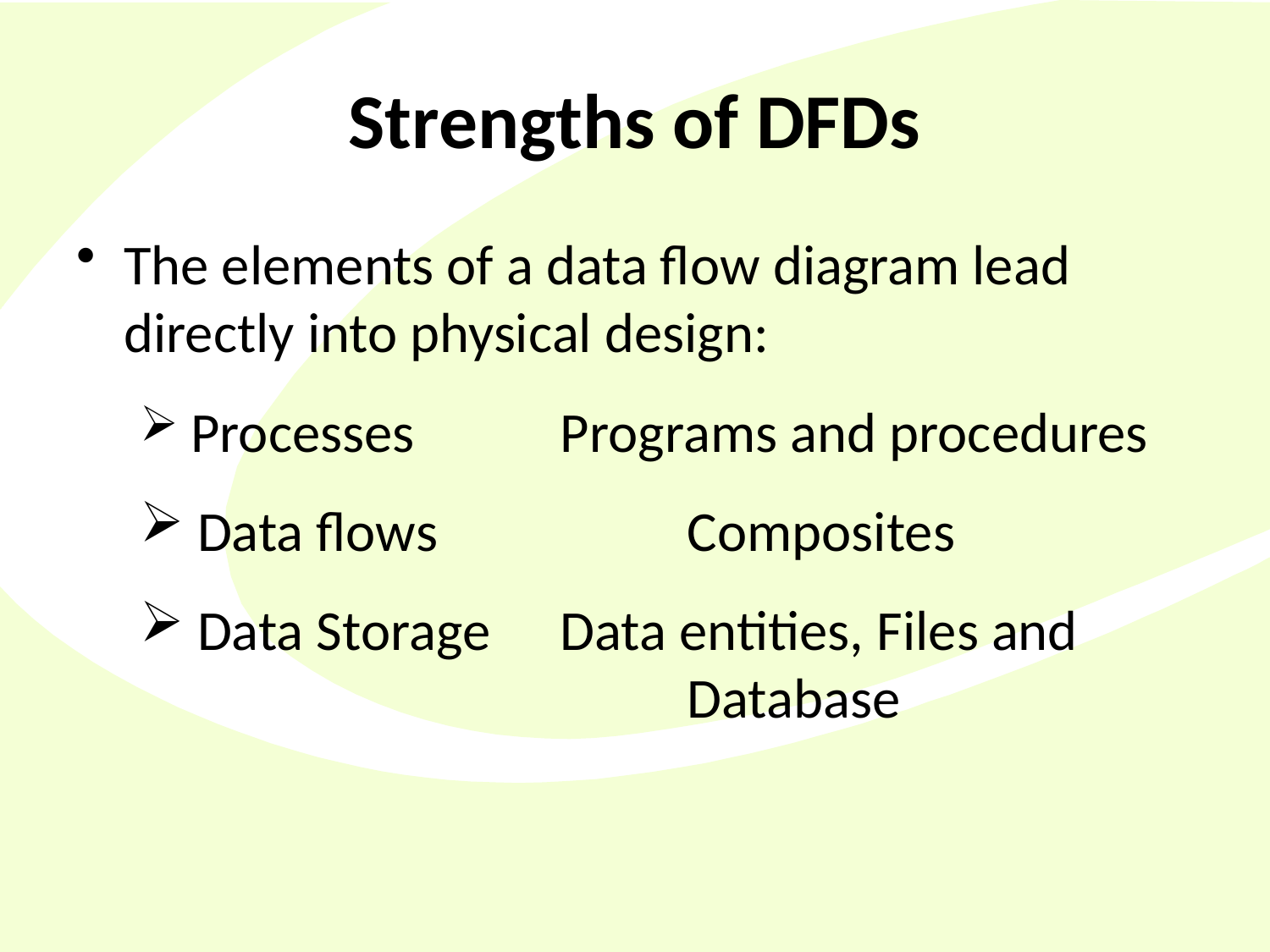

# Strengths of DFDs
The elements of a data flow diagram lead directly into physical design:
 Processes		Programs and procedures
 Data flows		Composites
 Data Storage	Data entities, Files and 				Database